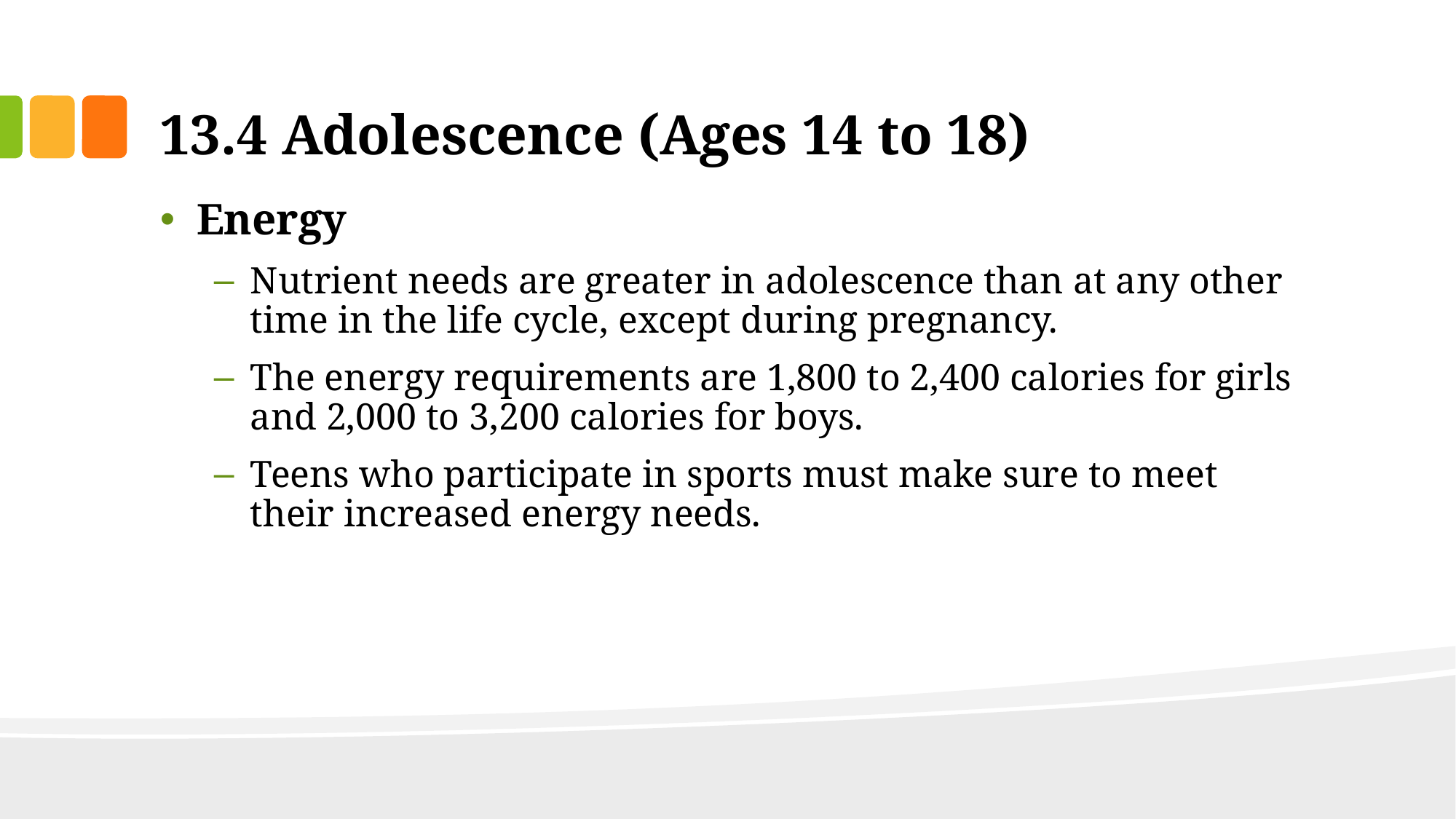

# 13.4 Adolescence (Ages 14 to 18)
Energy
Nutrient needs are greater in adolescence than at any other time in the life cycle, except during pregnancy.
The energy requirements are 1,800 to 2,400 calories for girls and 2,000 to 3,200 calories for boys.
Teens who participate in sports must make sure to meet their increased energy needs.